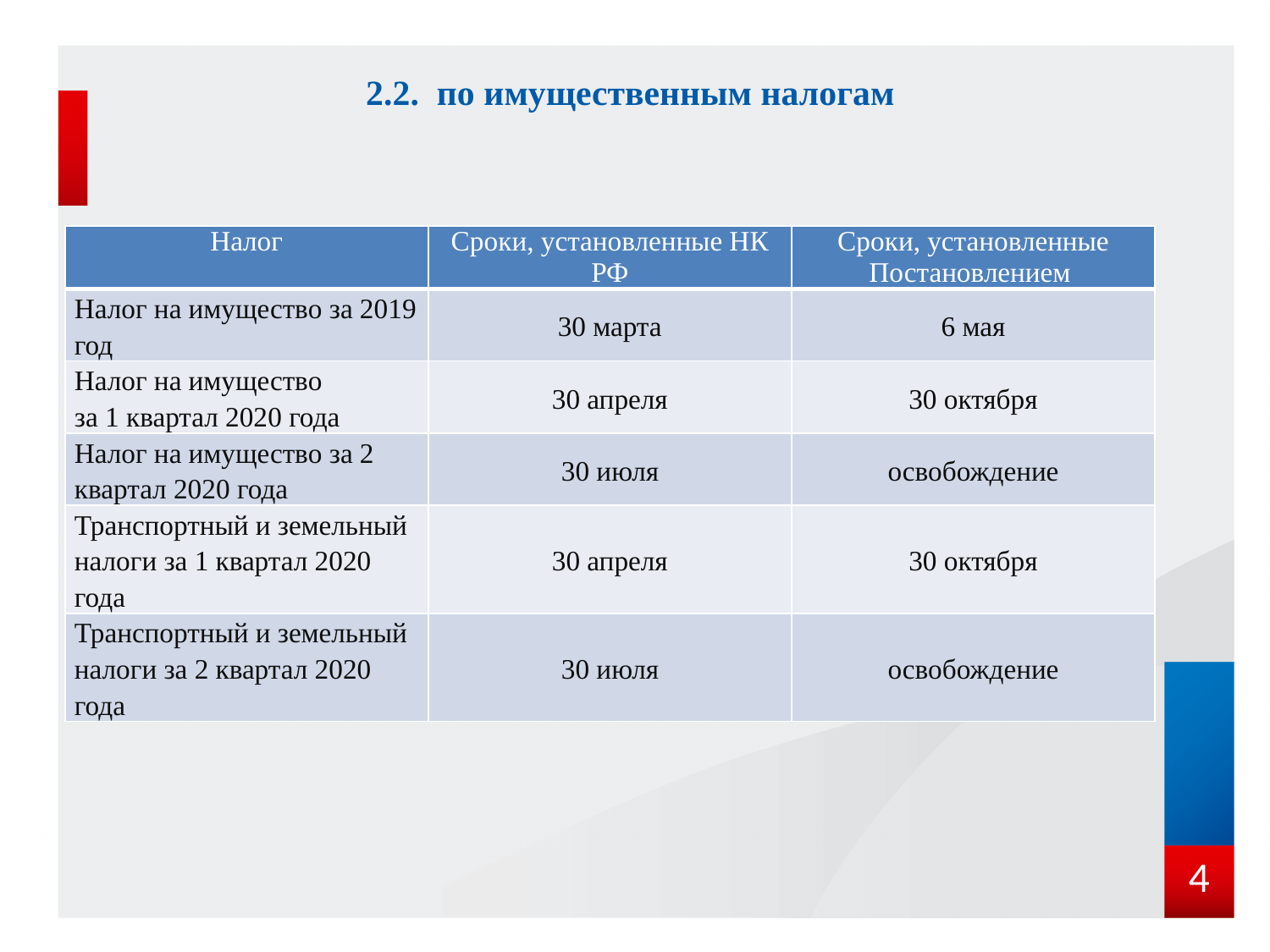

# 2.2.  по имущественным налогам

| Налог | Сроки, установленные НК РФ | Сроки, установленные Постановлением |
| --- | --- | --- |
| Налог на имущество за 2019 год | 30 марта | 6 мая |
| Налог на имущество за 1 квартал 2020 года | 30 апреля | 30 октября |
| Налог на имущество за 2 квартал 2020 года | 30 июля | освобождение |
| Транспортный и земельный налоги за 1 квартал 2020 года | 30 апреля | 30 октября |
| Транспортный и земельный налоги за 2 квартал 2020 года | 30 июля | освобождение |
4